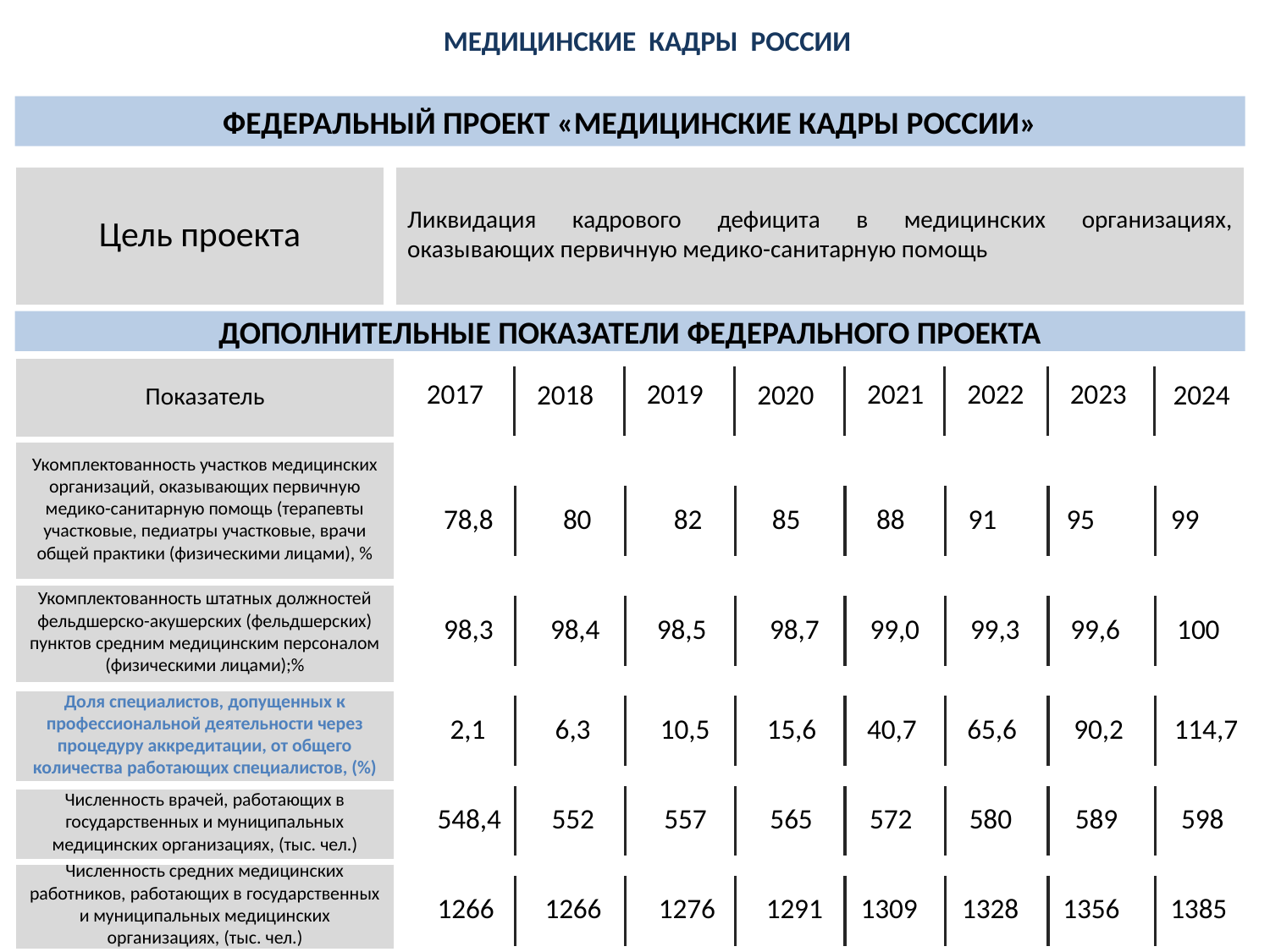

МЕДИЦИНСКИЕ  КАДРЫ  РОССИИ
ФЕДЕРАЛЬНЫЙ ПРОЕКТ «МЕДИЦИНСКИЕ КАДРЫ РОССИИ»
Цель проекта
Ликвидация кадрового дефицита в медицинских организациях, оказывающих первичную медико-санитарную помощь
ДОПОЛНИТЕЛЬНЫЕ ПОКАЗАТЕЛИ ФЕДЕРАЛЬНОГО ПРОЕКТА
Показатель
2021
2022
2023
2019

2017

2020
2018

2024

Укомплектованность участков медицинских организаций, оказывающих первичную медико-санитарную помощь (терапевты участковые, педиатры участковые, врачи общей практики (физическими лицами), %
 78,8           80             82           85            88          91           95            99
Укомплектованность штатных должностей фельдшерско-акушерских (фельдшерских) пунктов средним медицинским персоналом (физическими лицами);%
 98,3         98,4         98,5          98,7        99,0        99,3        99,6         100
Доля специалистов, допущенных к профессиональной деятельности через процедуру аккредитации, от общего количества работающих специалистов, (%)
  2,1           6,3           10,5         15,6        40,7        65,6         90,2        114,7
Численность врачей, работающих в государственных и муниципальных медицинских организациях, (тыс. чел.)
548,4        552           557          565         572         580          589          598
Численность средних медицинских работников, работающих в государственных и муниципальных медицинских организациях, (тыс. чел.)
1266        1266         1276        1291      1309       1328       1356        1385